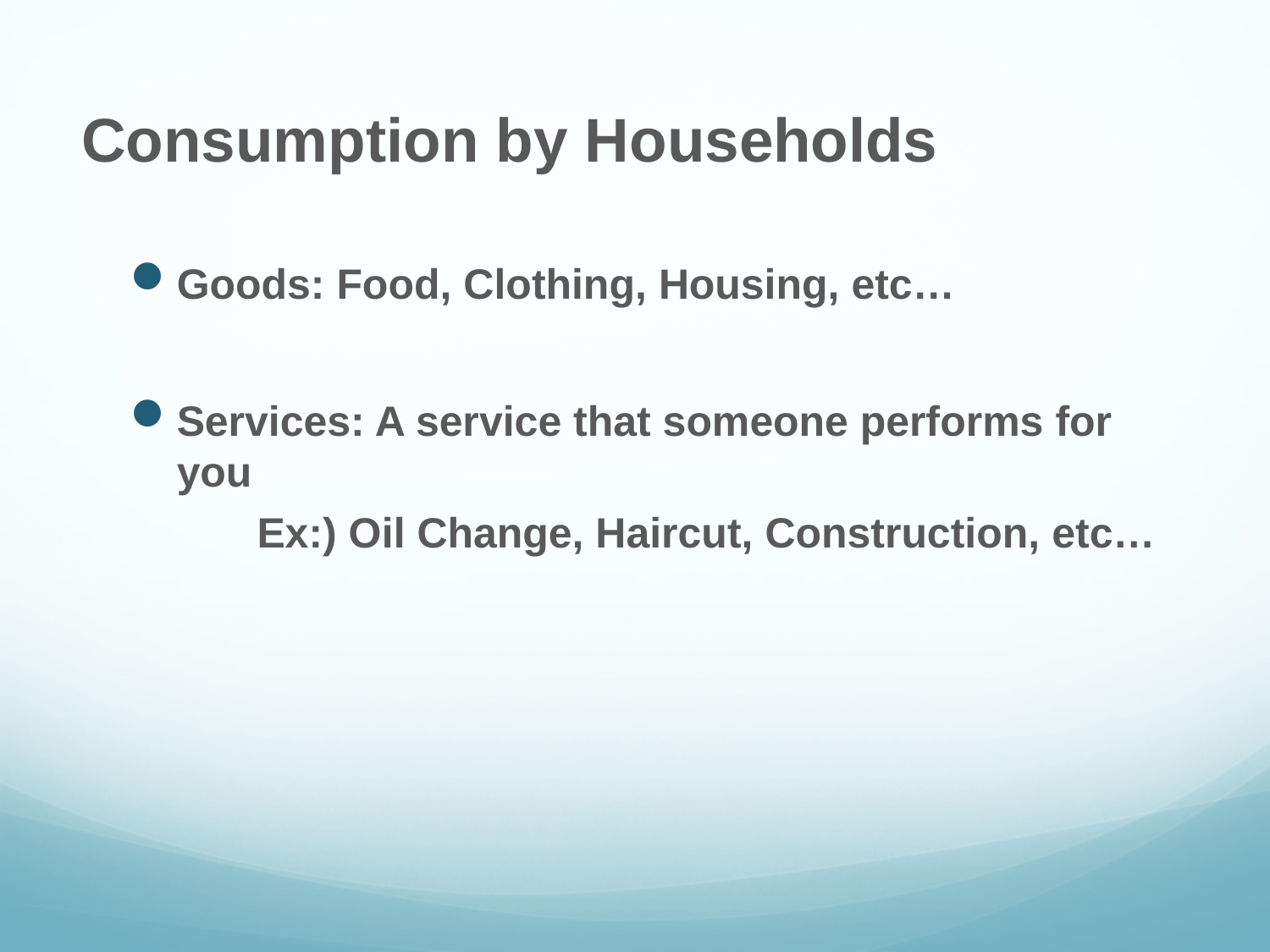

Consumption by Households

Goods: Food, Clothing, Housing, etc…

Services: A service that someone performs for you
Ex:) Oil Change, Haircut, Construction, etc…